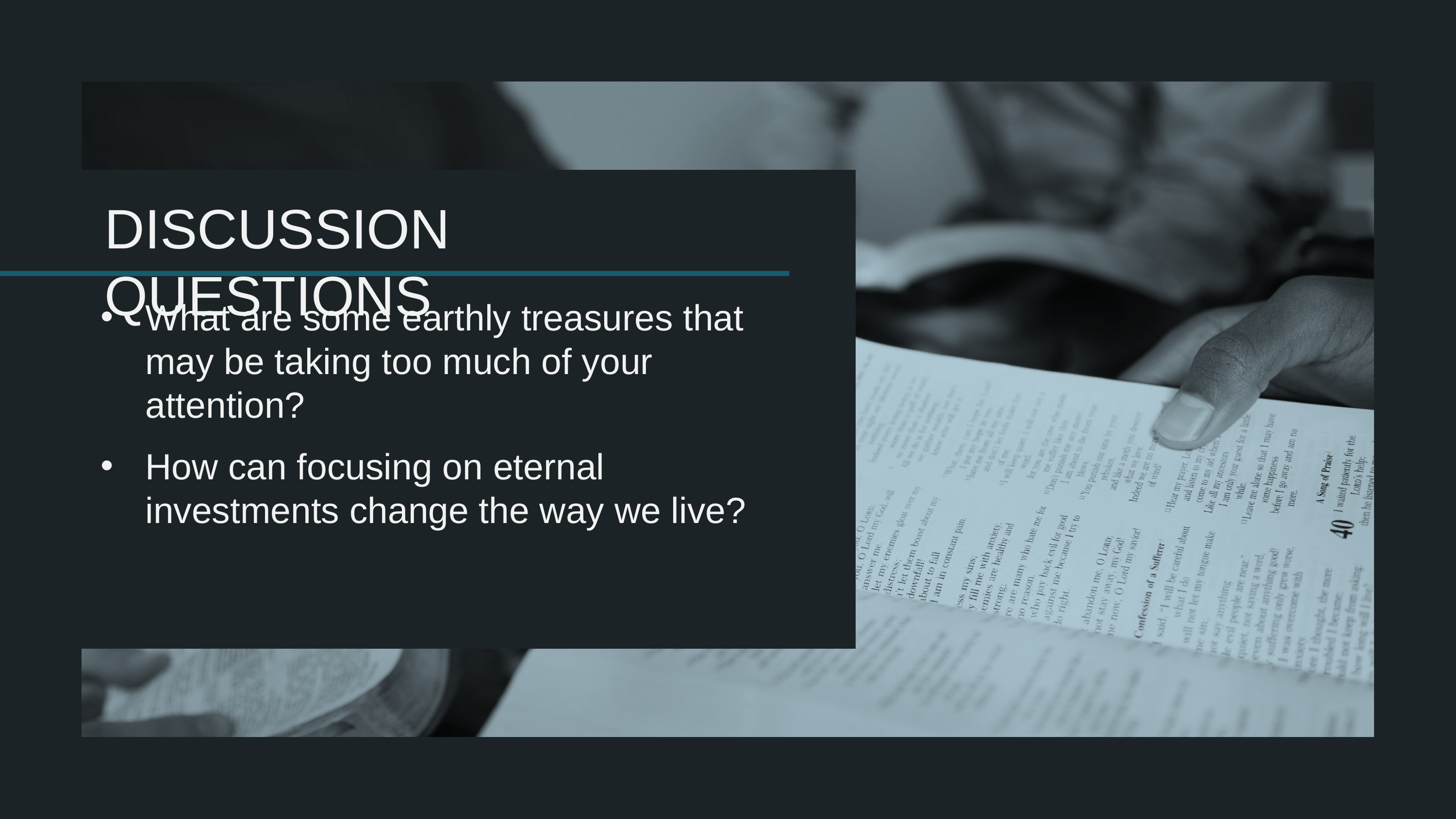

What are some earthly treasures that may be taking too much of your attention?
How can focusing on eternal investments change the way we live?